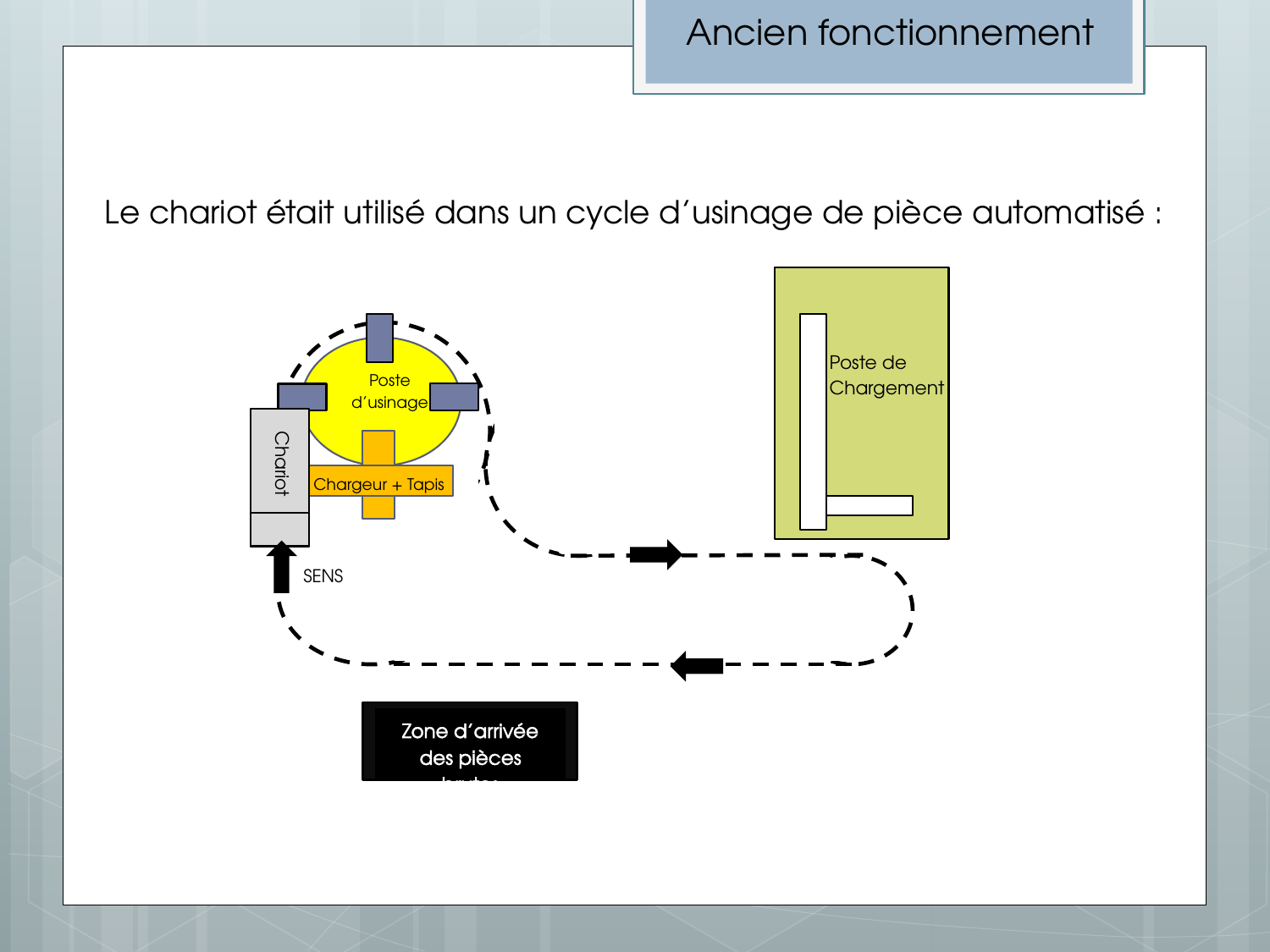

Ancien fonctionnement

Le chariot était utilisé dans un cycle d’usinage de pièce automatisé :

Poste de Chargement
Poste d’usinage

Chariot

Chargeur + Tapis

SENS

Zone d’arrivée des pièces brutes